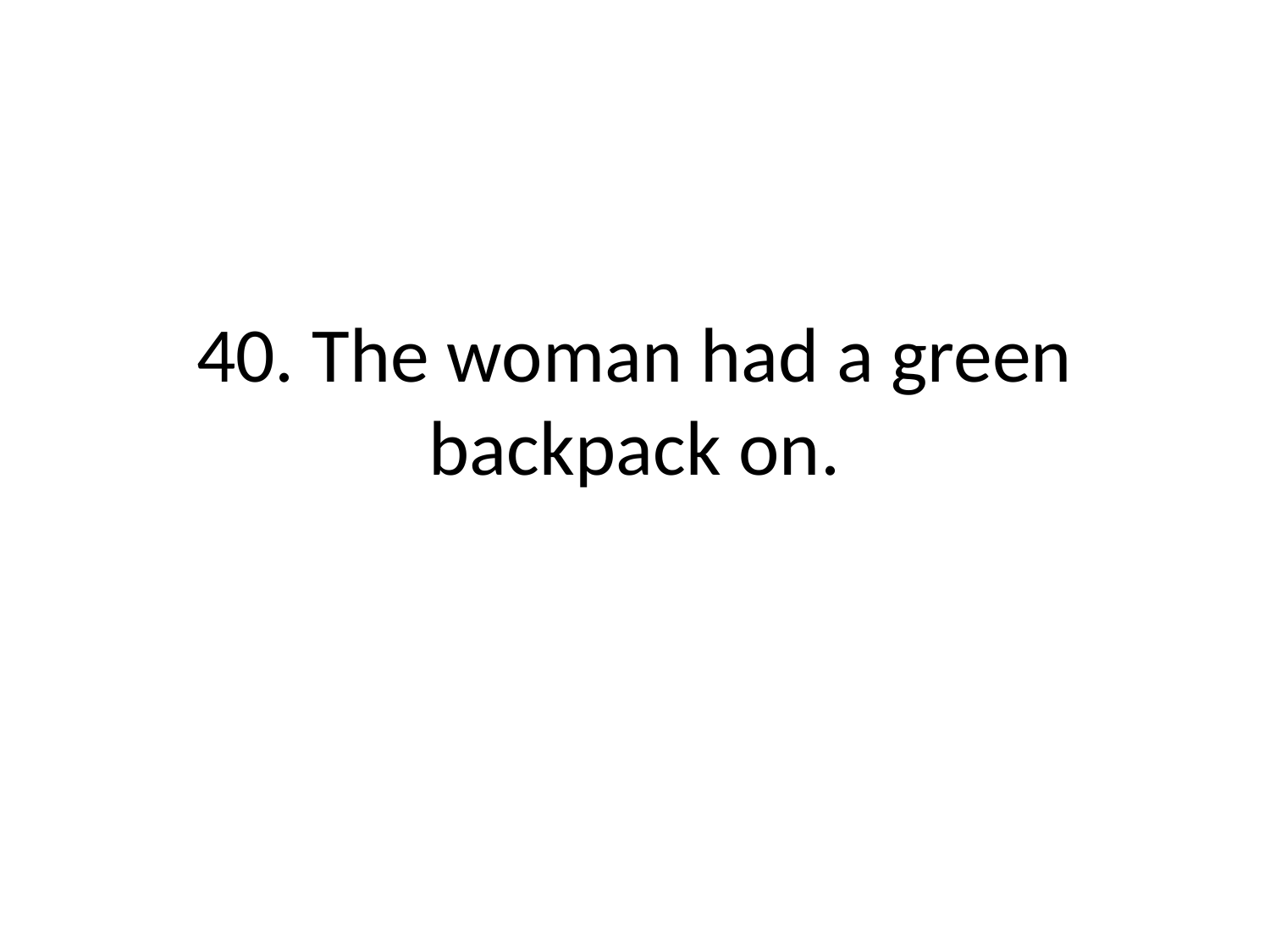

# 40. The woman had a green backpack on.